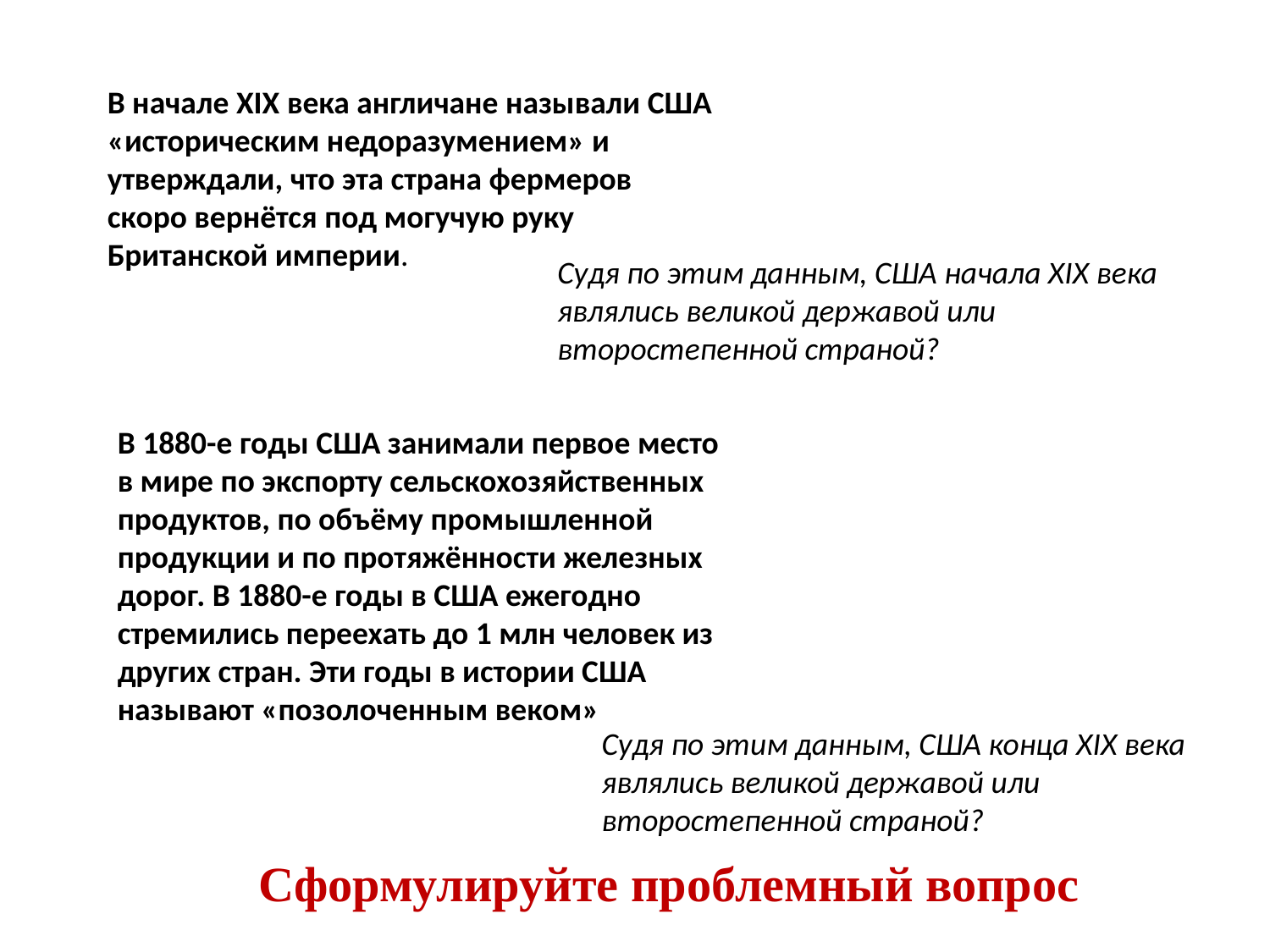

В начале XIX века англичане называли США «историческим недоразумением» и утверждали, что эта страна фермеров скоро вернётся под могучую руку Британской империи.
Судя по этим данным, США начала XIX века являлись великой державой или второстепенной страной?
В 1880-е годы США занимали первое место в мире по экспорту сельскохозяйственных продуктов, по объёму промышленной продукции и по протяжённости железных дорог. В 1880-е годы в США ежегодно стремились переехать до 1 млн человек из других стран. Эти годы в истории США называют «позолоченным веком»

Судя по этим данным, США конца XIX века являлись великой державой или второстепенной страной?
Сформулируйте проблемный вопрос